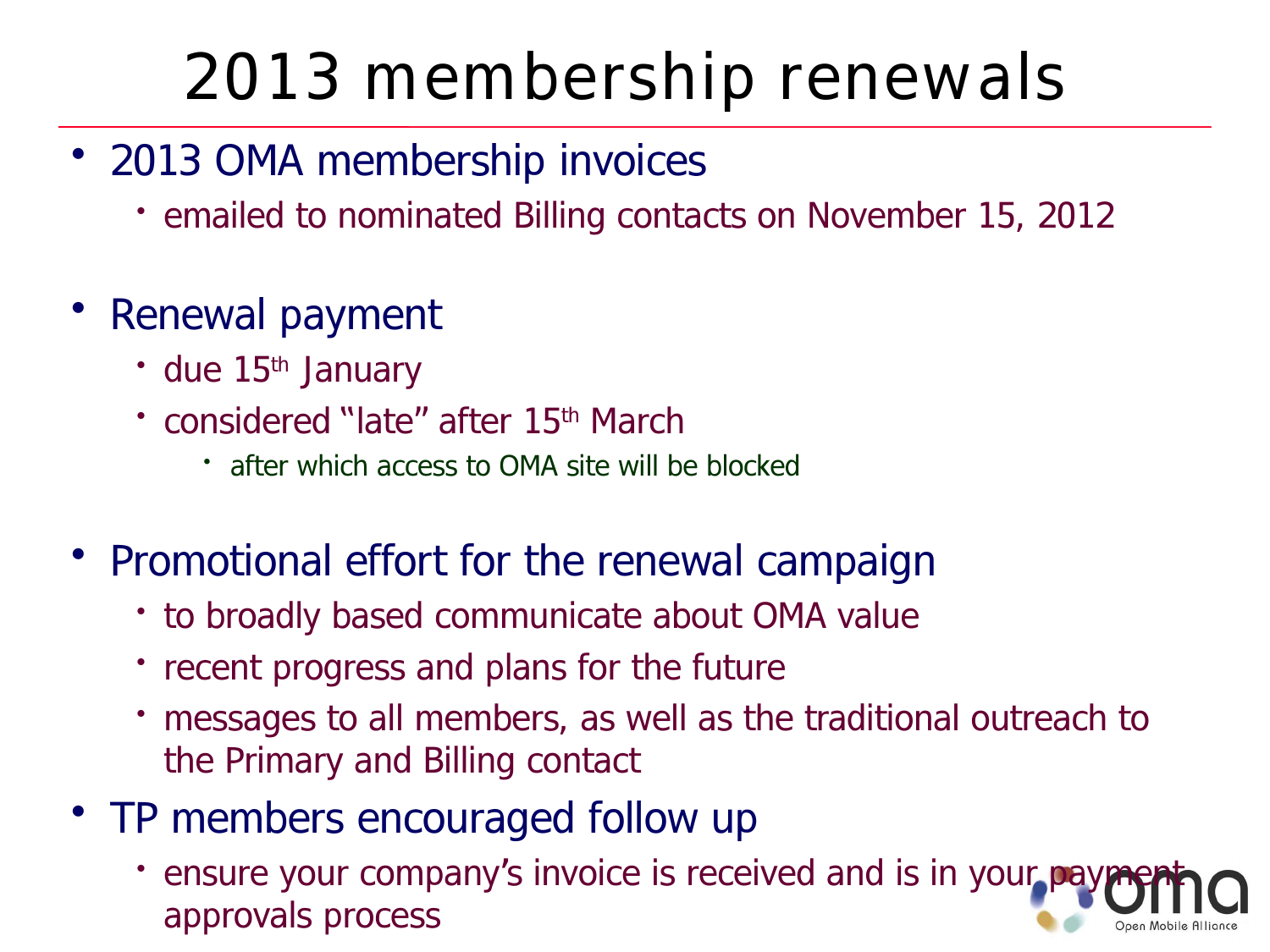

# 2013 membership renewals
2013 OMA membership invoices
emailed to nominated Billing contacts on November 15, 2012

Renewal payment
due 15th January
considered “late” after 15th March
after which access to OMA site will be blocked

Promotional effort for the renewal campaign
to broadly based communicate about OMA value
recent progress and plans for the future
messages to all members, as well as the traditional outreach to the Primary and Billing contact
TP members encouraged follow up
ensure your company’s invoice is received and is in your payment approvals process